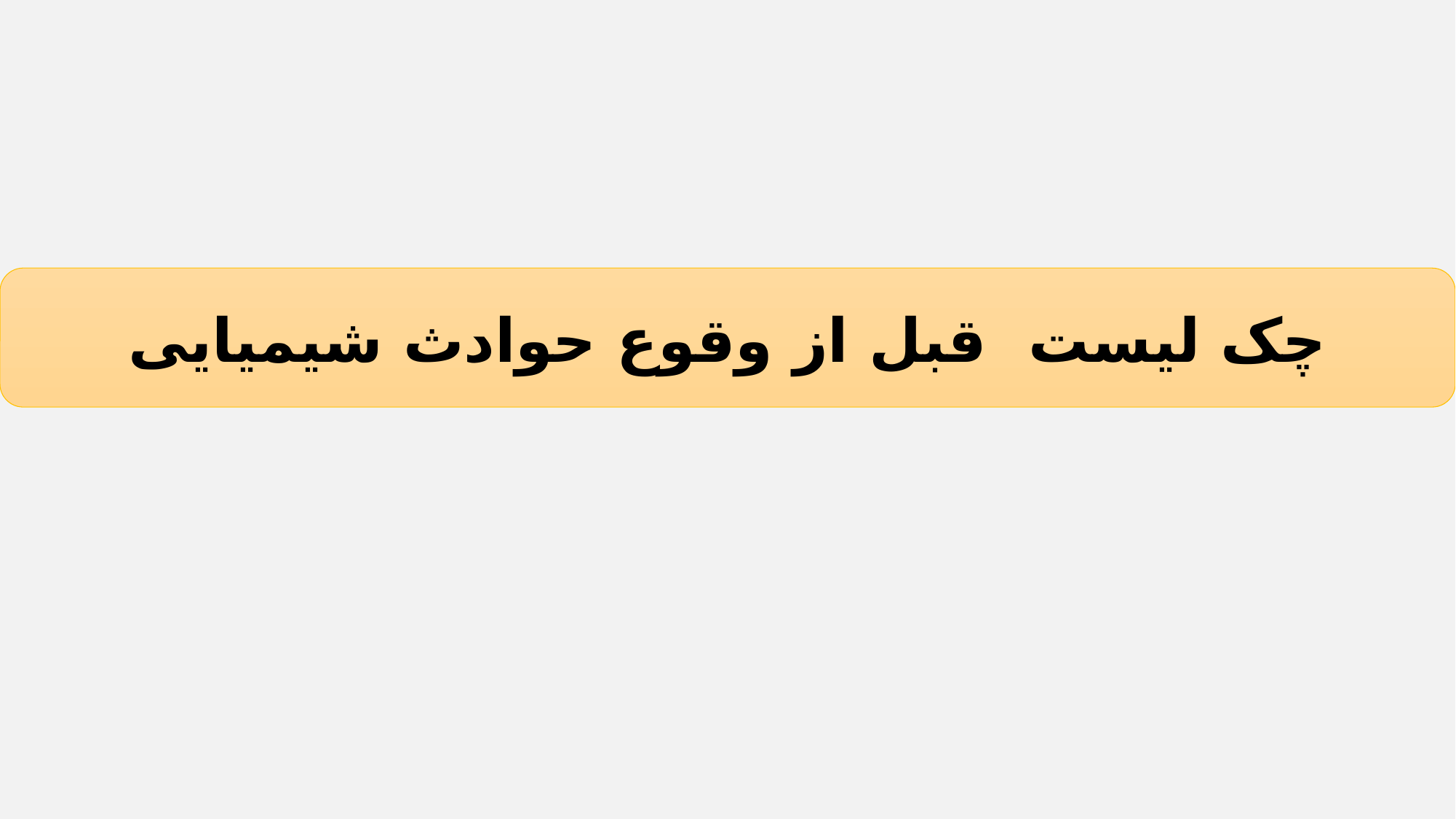

چک لیست  قبل از وقوع حوادث شیمیایی